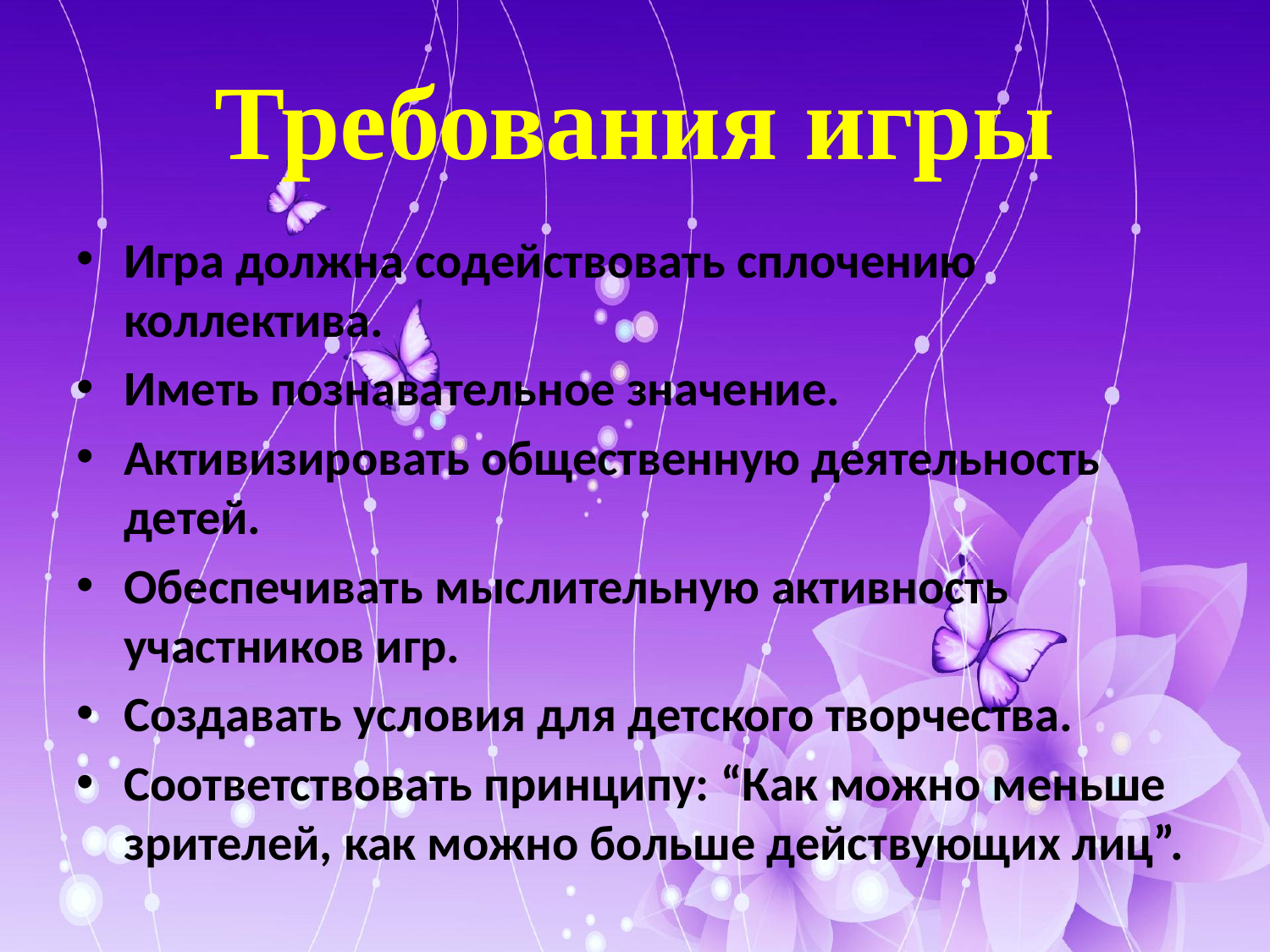

# Требования игры
Игра должна содействовать сплочению коллектива.
Иметь познавательное значение.
Активизировать общественную деятельность детей.
Обеспечивать мыслительную активность участников игр.
Создавать условия для детского творчества.
Соответствовать принципу: “Как можно меньше зрителей, как можно больше действующих лиц”.